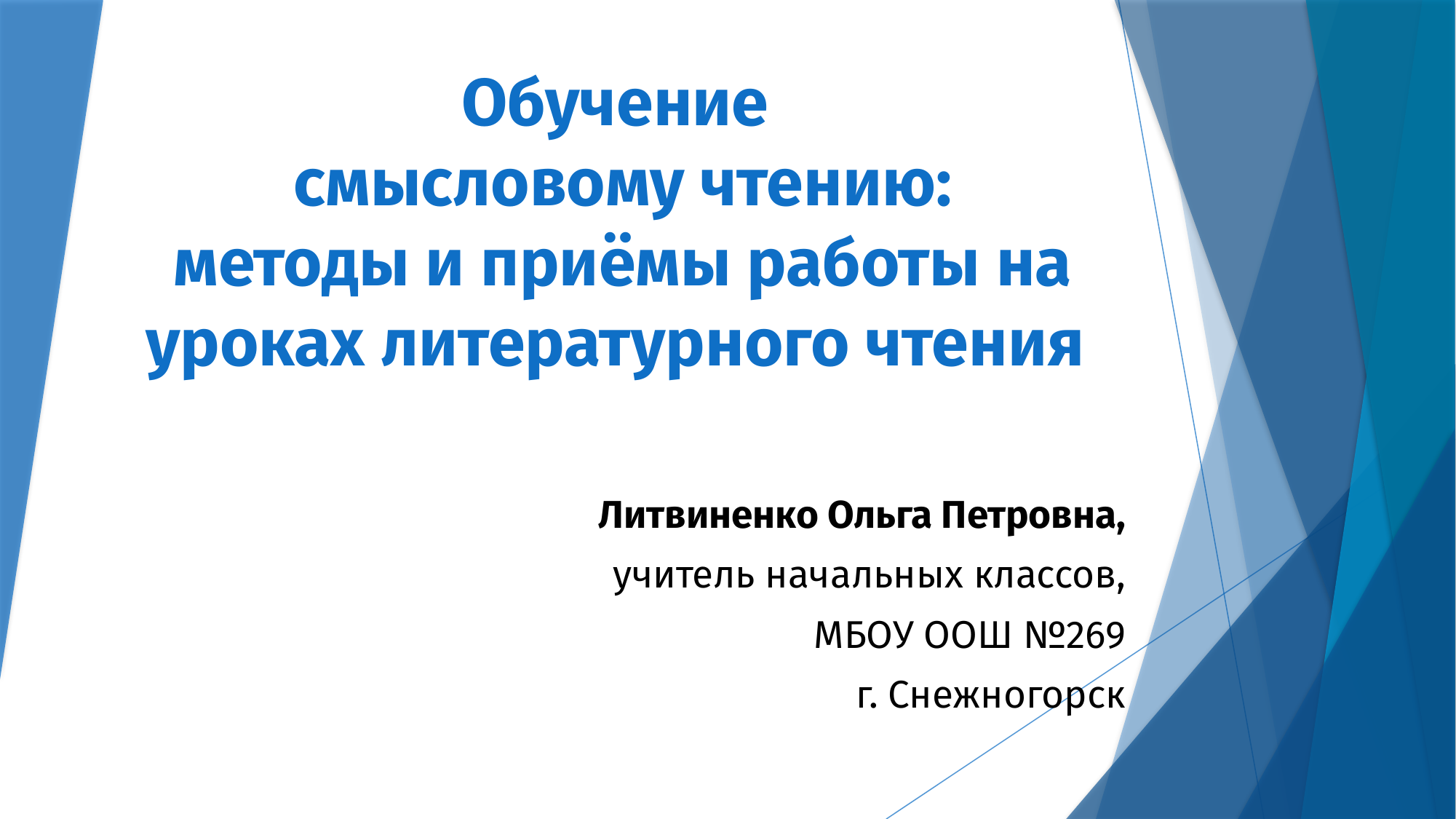

# Обучение смысловому чтению: методы и приёмы работы на уроках литературного чтения
 Литвиненко Ольга Петровна,
учитель начальных классов,
 МБОУ ООШ №269
г. Снежногорск